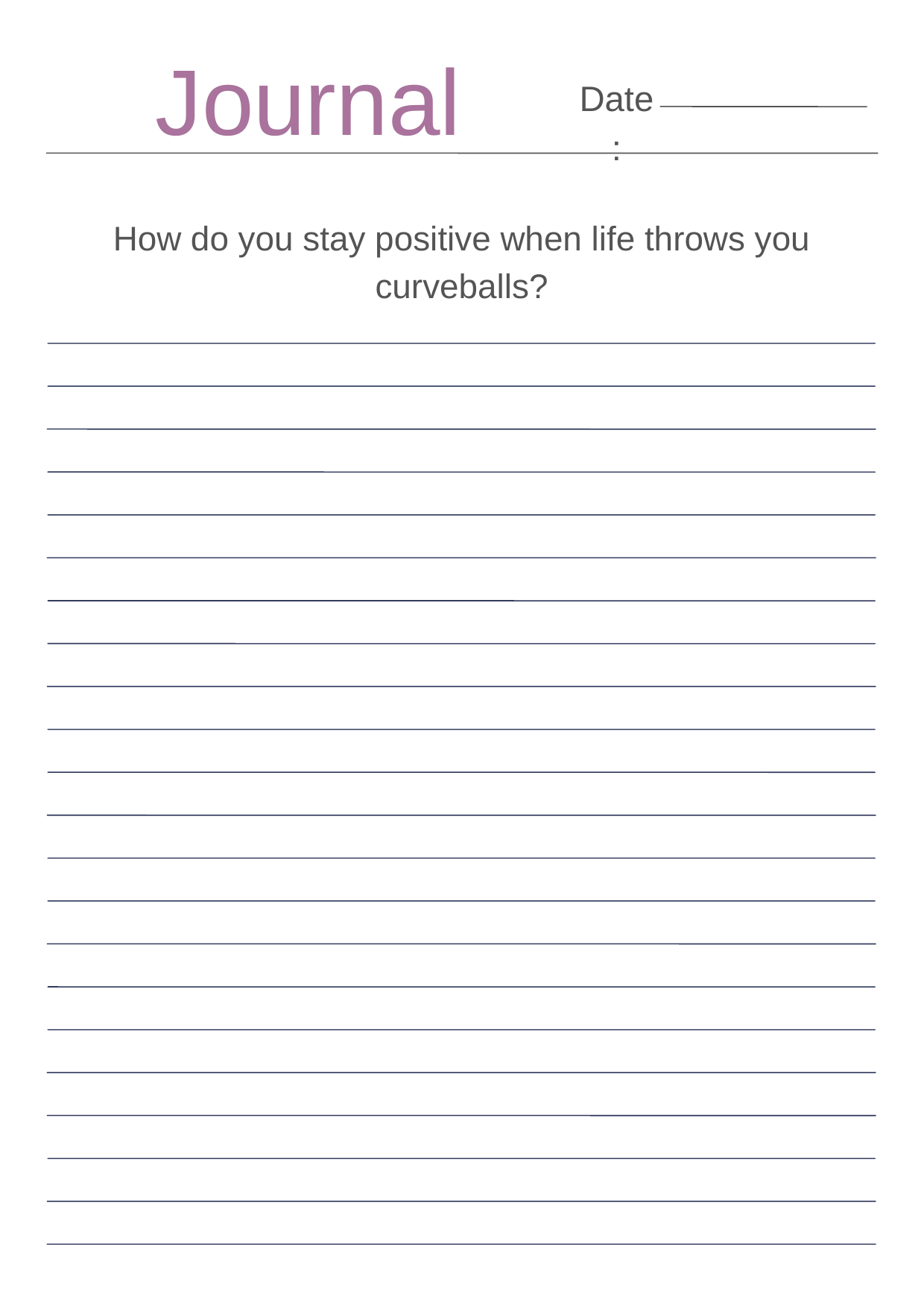

Journal
Date:

How do you stay positive when life throws you curveballs?